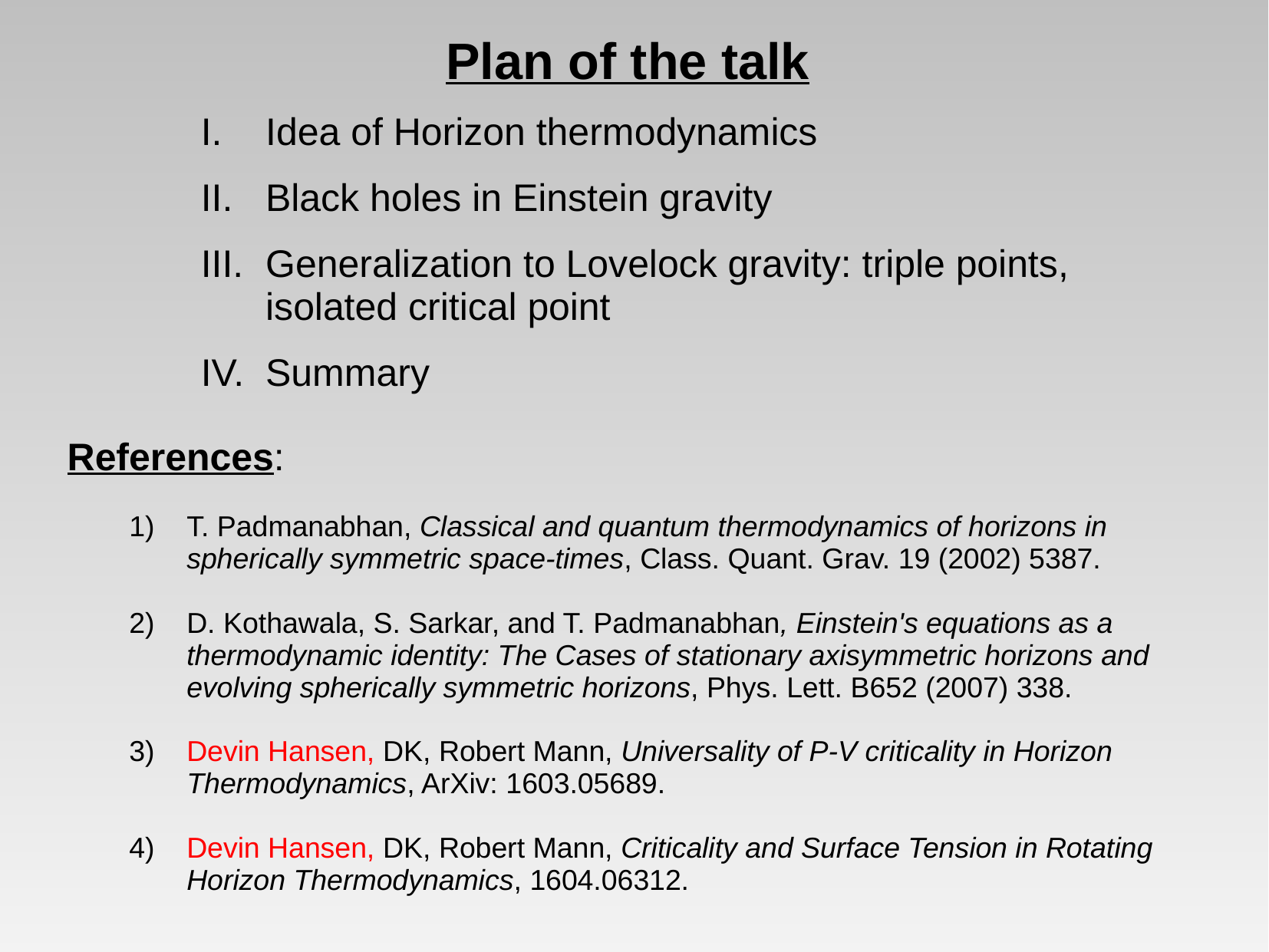

Plan of the talk
Idea of Horizon thermodynamics

Black holes in Einstein gravity

Generalization to Lovelock gravity: triple points, isolated critical point

Summary

References:
T. Padmanabhan, Classical and quantum thermodynamics of horizons in spherically symmetric space-times, Class. Quant. Grav. 19 (2002) 5387.

D. Kothawala, S. Sarkar, and T. Padmanabhan, Einstein's equations as a thermodynamic identity: The Cases of stationary axisymmetric horizons and evolving spherically symmetric horizons, Phys. Lett. B652 (2007) 338.

Devin Hansen, DK, Robert Mann, Universality of P-V criticality in Horizon Thermodynamics, ArXiv: 1603.05689.

Devin Hansen, DK, Robert Mann, Criticality and Surface Tension in Rotating Horizon Thermodynamics, 1604.06312.